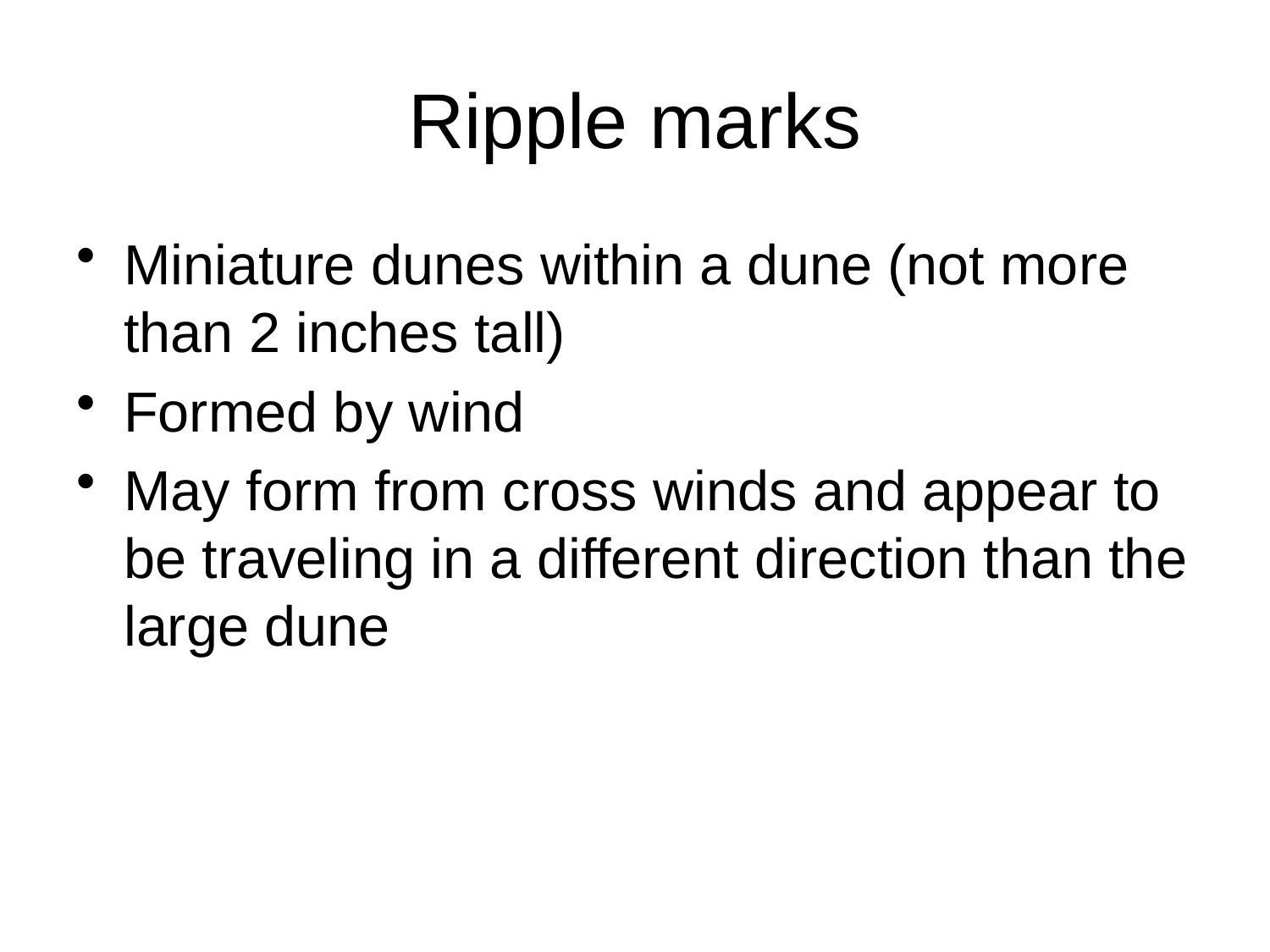

# Ripple marks
Miniature dunes within a dune (not more than 2 inches tall)
Formed by wind
May form from cross winds and appear to be traveling in a different direction than the large dune